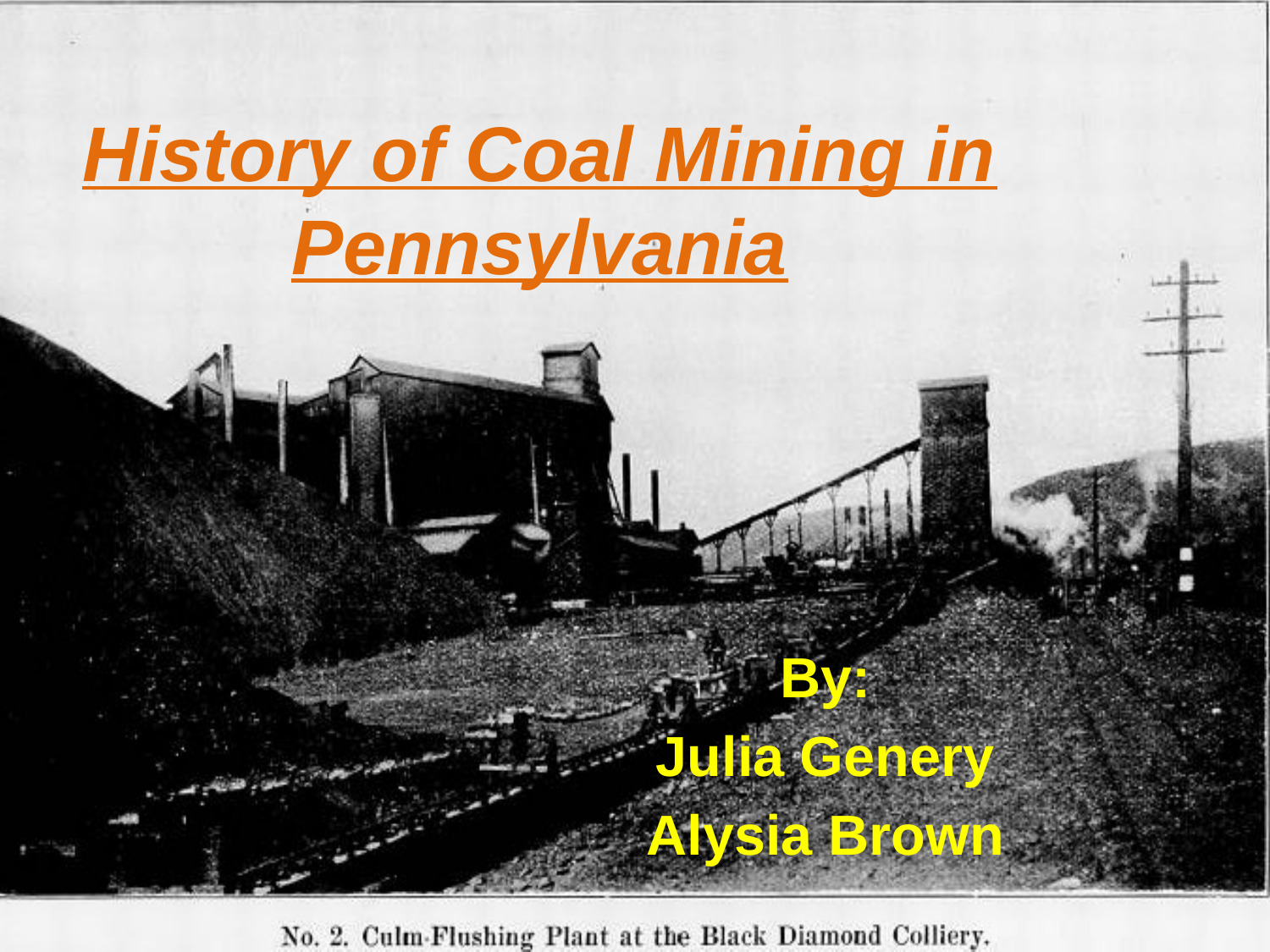

# History of Coal Mining in Pennsylvania
By:
Julia Genery
Alysia Brown